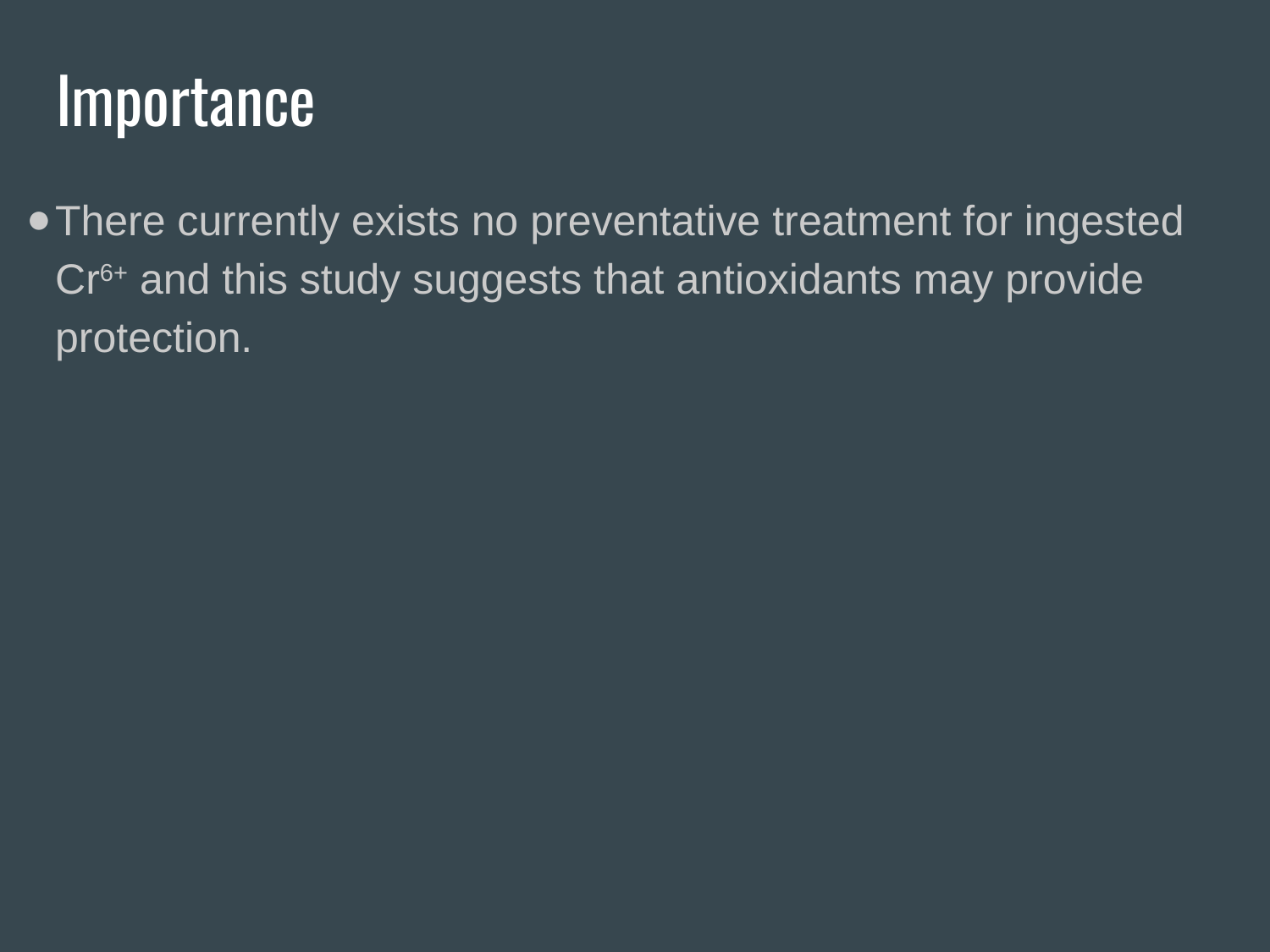

# Importance
There currently exists no preventative treatment for ingested Cr6+ and this study suggests that antioxidants may provide protection.